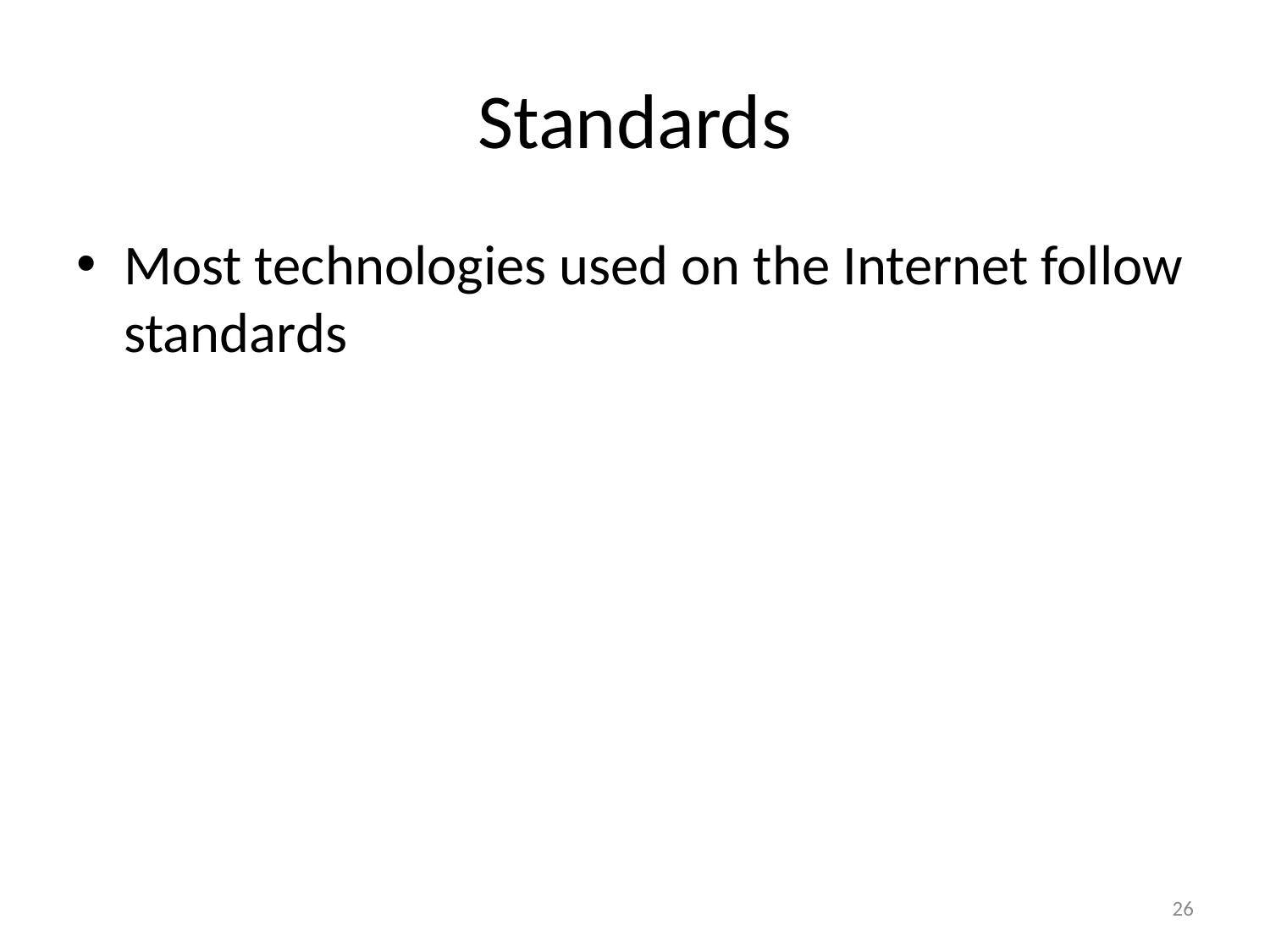

# Standards
Most technologies used on the Internet follow standards

26